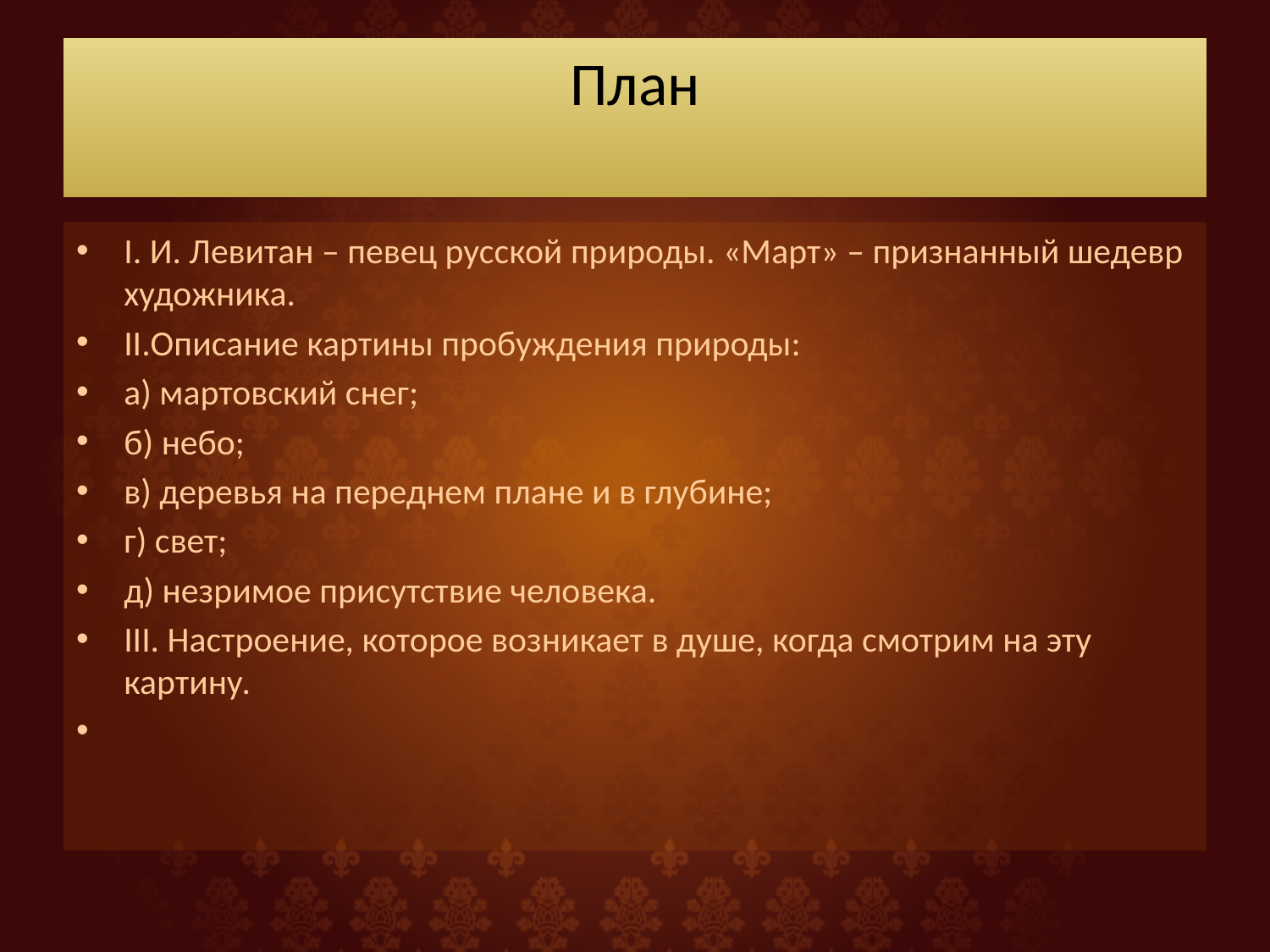

# План
I. И. Левитан – певец русской природы. «Март» – признанный шедевр художника.
II.Описание картины пробуждения природы:
а) мартовский снег;
б) небо;
в) деревья на переднем плане и в глубине;
г) свет;
д) незримое присутствие человека.
III. Настроение, которое возникает в душе, когда смотрим на эту картину.